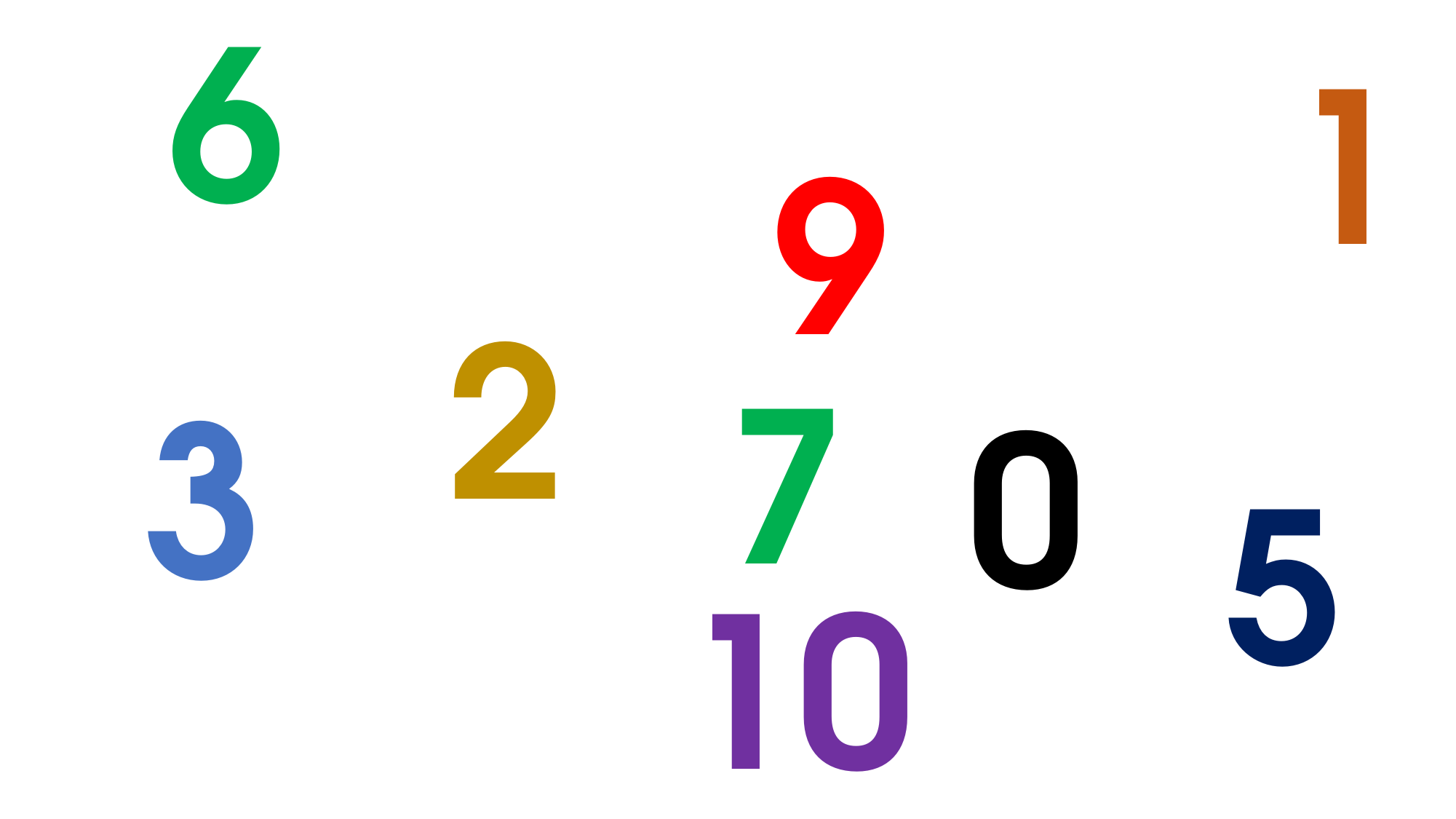

6
1
9
2
7
3
0
5
 10